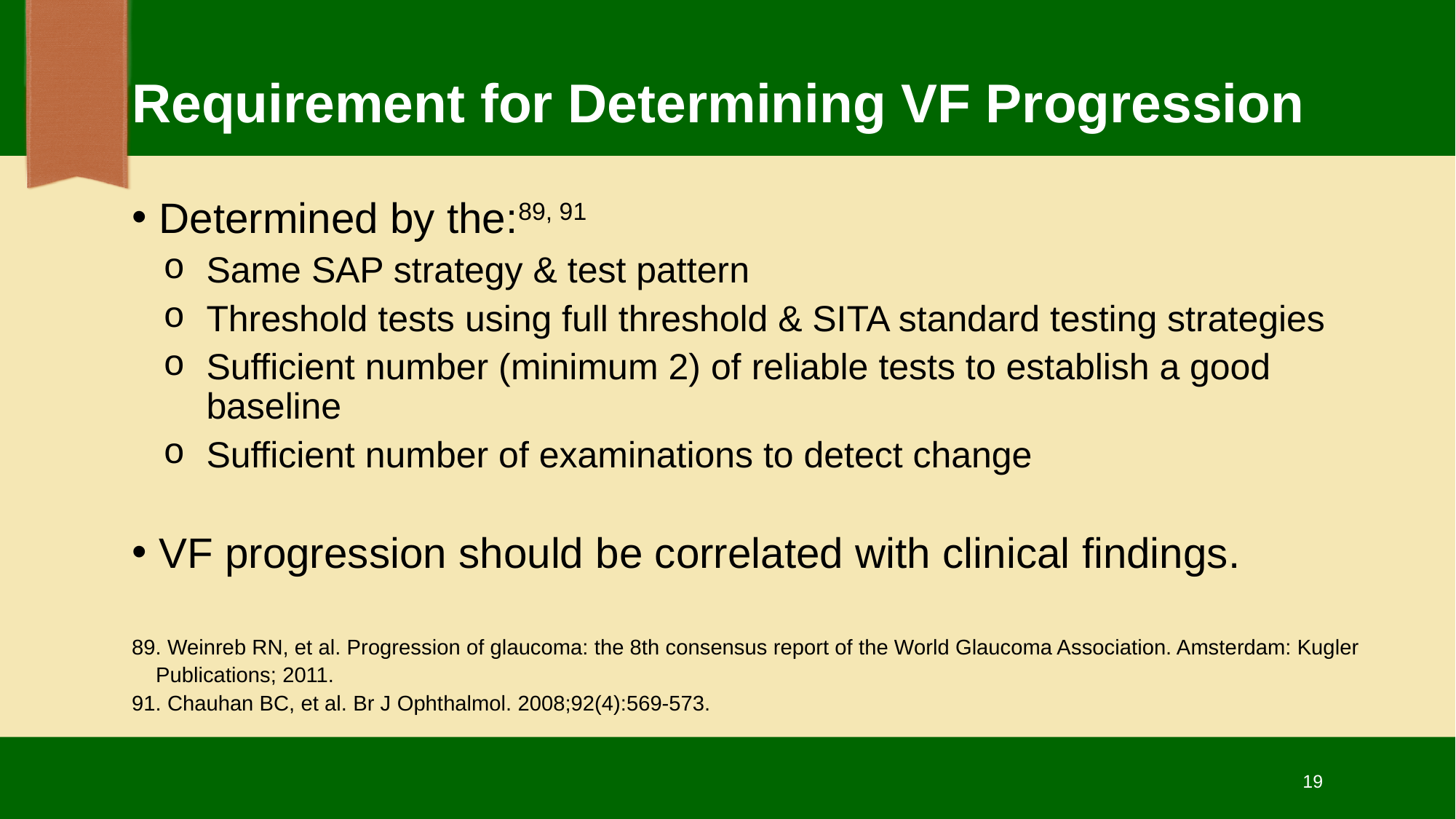

# Requirement for Determining VF Progression
Determined by the:89, 91
Same SAP strategy & test pattern
Threshold tests using full threshold & SITA standard testing strategies
Sufficient number (minimum 2) of reliable tests to establish a good baseline
Sufficient number of examinations to detect change

VF progression should be correlated with clinical findings.

89. Weinreb RN, et al. Progression of glaucoma: the 8th consensus report of the World Glaucoma Association. Amsterdam: Kugler
    Publications; 2011.
91. Chauhan BC, et al. Br J Ophthalmol. 2008;92(4):569-573.
19